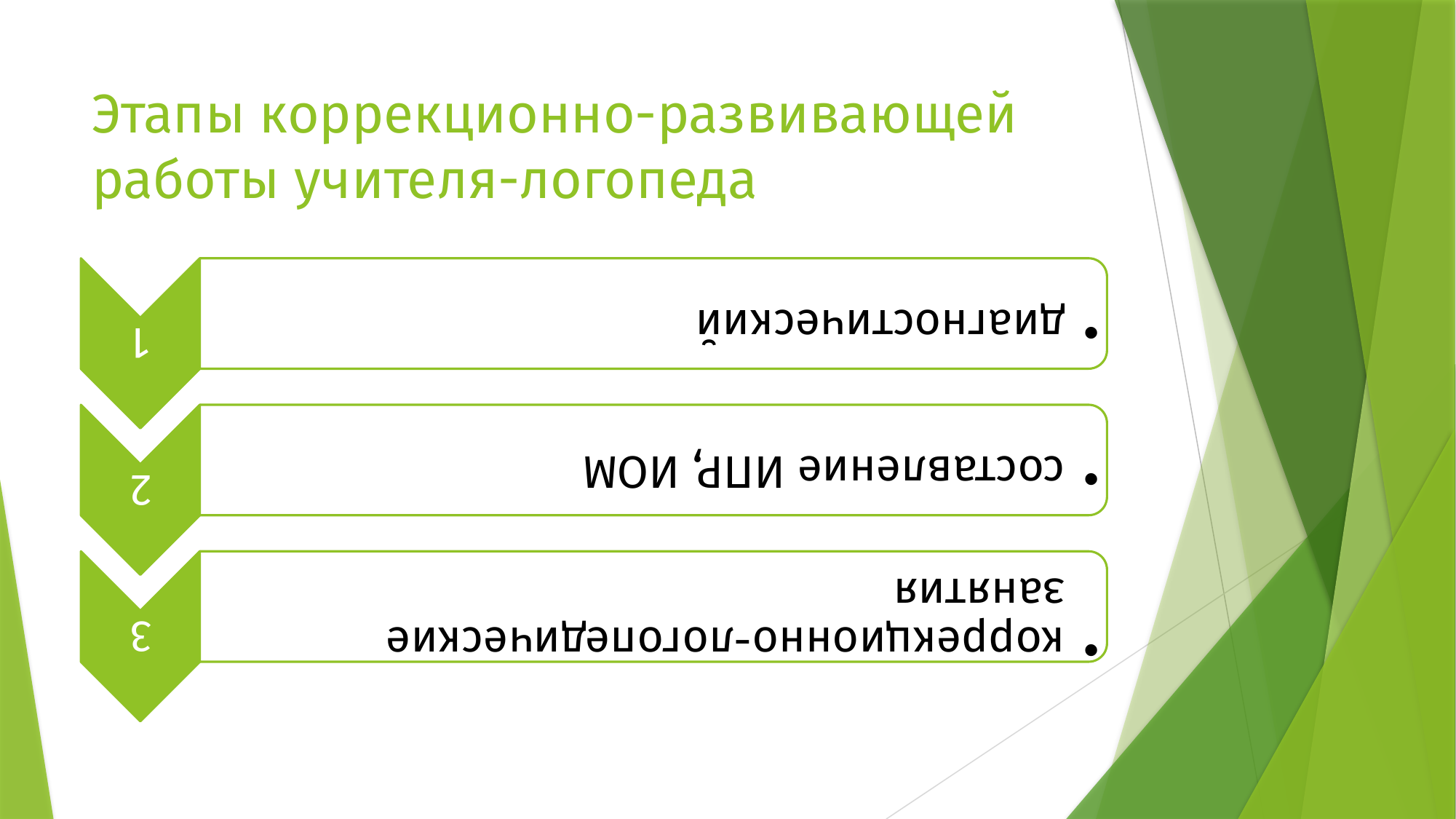

# Этапы коррекционно-развивающей работы учителя-логопеда
1
диагностический
2
составление ИПР, ИОМ
3
коррекционно-логопедические занятия